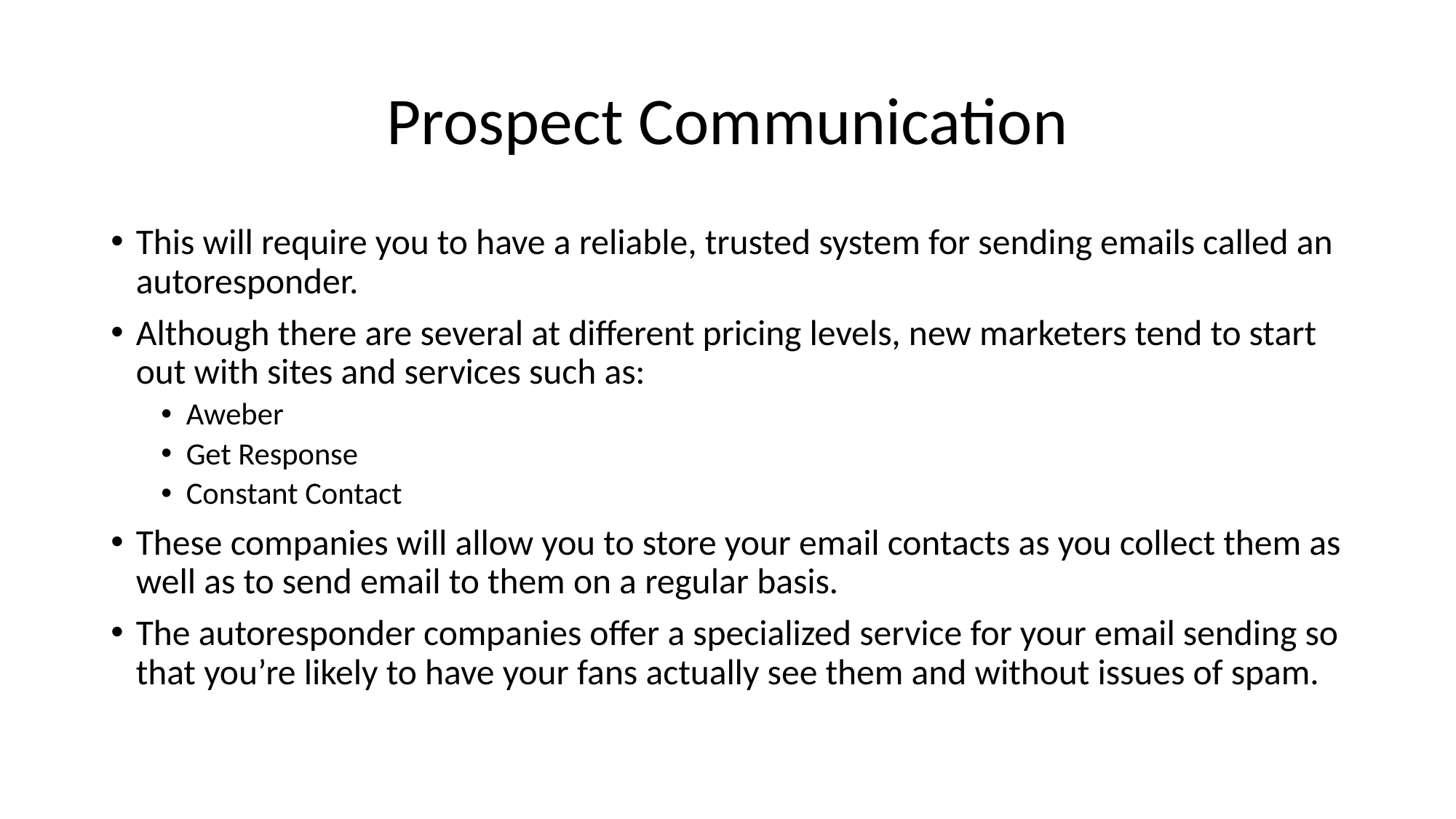

# Prospect Communication
This will require you to have a reliable, trusted system for sending emails called an autoresponder.
Although there are several at different pricing levels, new marketers tend to start out with sites and services such as:
Aweber
Get Response
Constant Contact
These companies will allow you to store your email contacts as you collect them as well as to send email to them on a regular basis.
The autoresponder companies offer a specialized service for your email sending so that you’re likely to have your fans actually see them and without issues of spam.